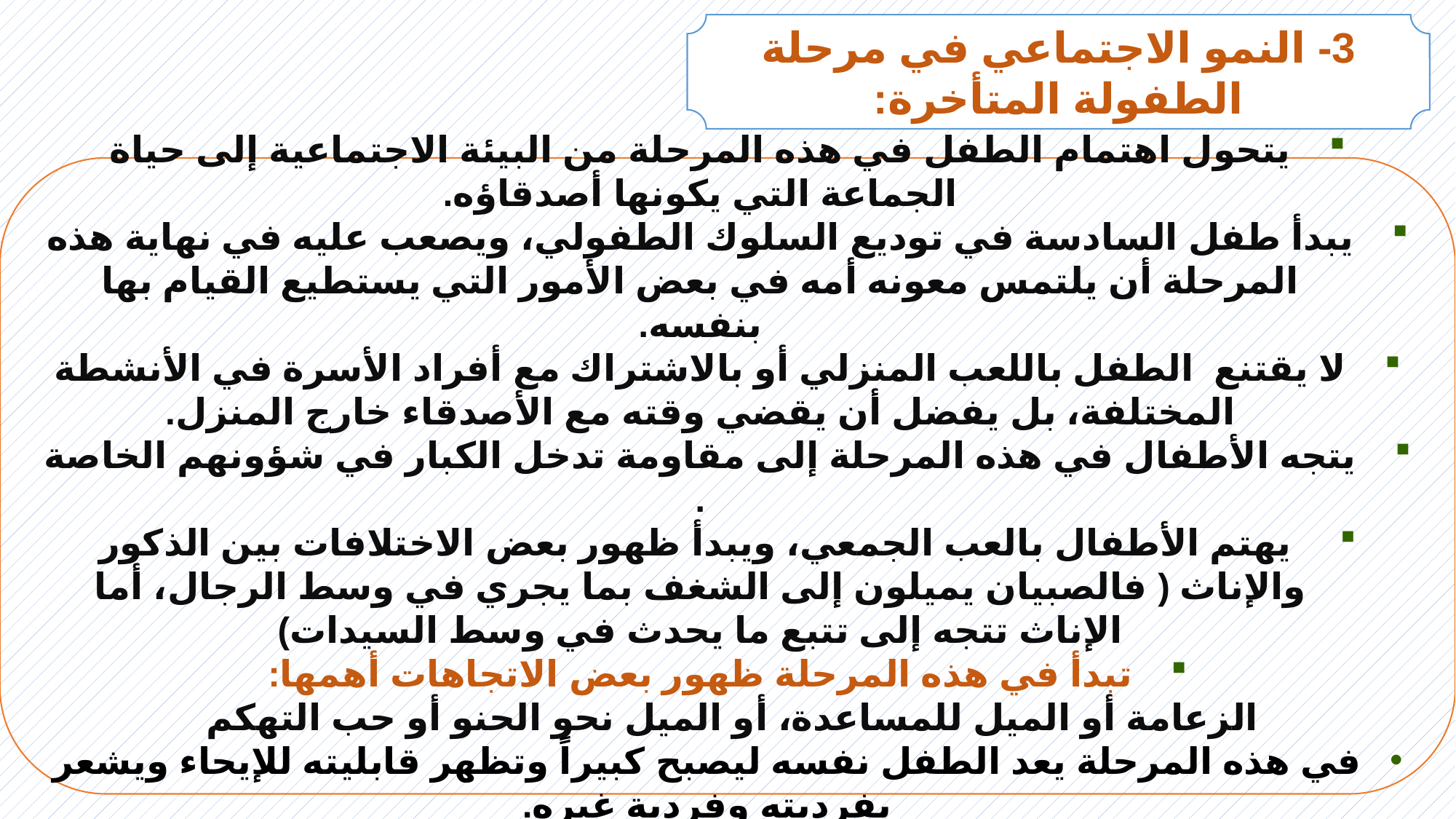

3- النمو الاجتماعي في مرحلة الطفولة المتأخرة:
يتحول اهتمام الطفل في هذه المرحلة من البيئة الاجتماعية إلى حياة الجماعة التي يكونها أصدقاؤه.
يبدأ طفل السادسة في توديع السلوك الطفولي، ويصعب عليه في نهاية هذه المرحلة أن يلتمس معونه أمه في بعض الأمور التي يستطيع القيام بها بنفسه.
لا يقتنع  الطفل باللعب المنزلي أو بالاشتراك مع أفراد الأسرة في الأنشطة المختلفة، بل يفضل أن يقضي وقته مع الأصدقاء خارج المنزل.
يتجه الأطفال في هذه المرحلة إلى مقاومة تدخل الكبار في شؤونهم الخاصة .
 يهتم الأطفال بالعب الجمعي، ويبدأ ظهور بعض الاختلافات بين الذكور والإناث ( فالصبيان يميلون إلى الشغف بما يجري في وسط الرجال، أما الإناث تتجه إلى تتبع ما يحدث في وسط السيدات)
تبدأ في هذه المرحلة ظهور بعض الاتجاهات أهمها:
الزعامة أو الميل للمساعدة، أو الميل نحو الحنو أو حب التهكم
في هذه المرحلة يعد الطفل نفسه ليصبح كبيراً وتظهر قابليته للإيحاء ويشعر بفرديته وفردية غيره.